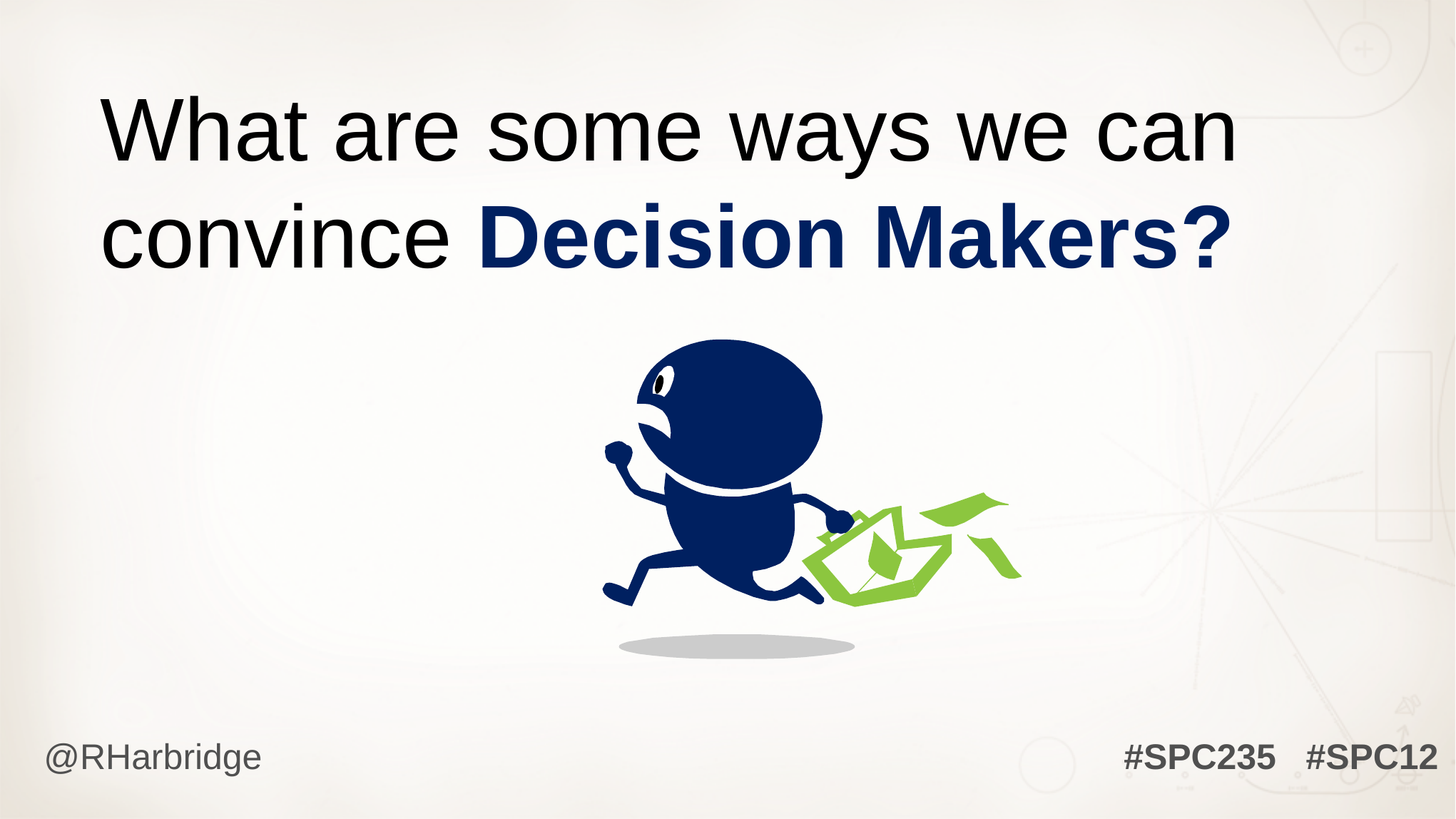

What are some ways we can convince Decision Makers?